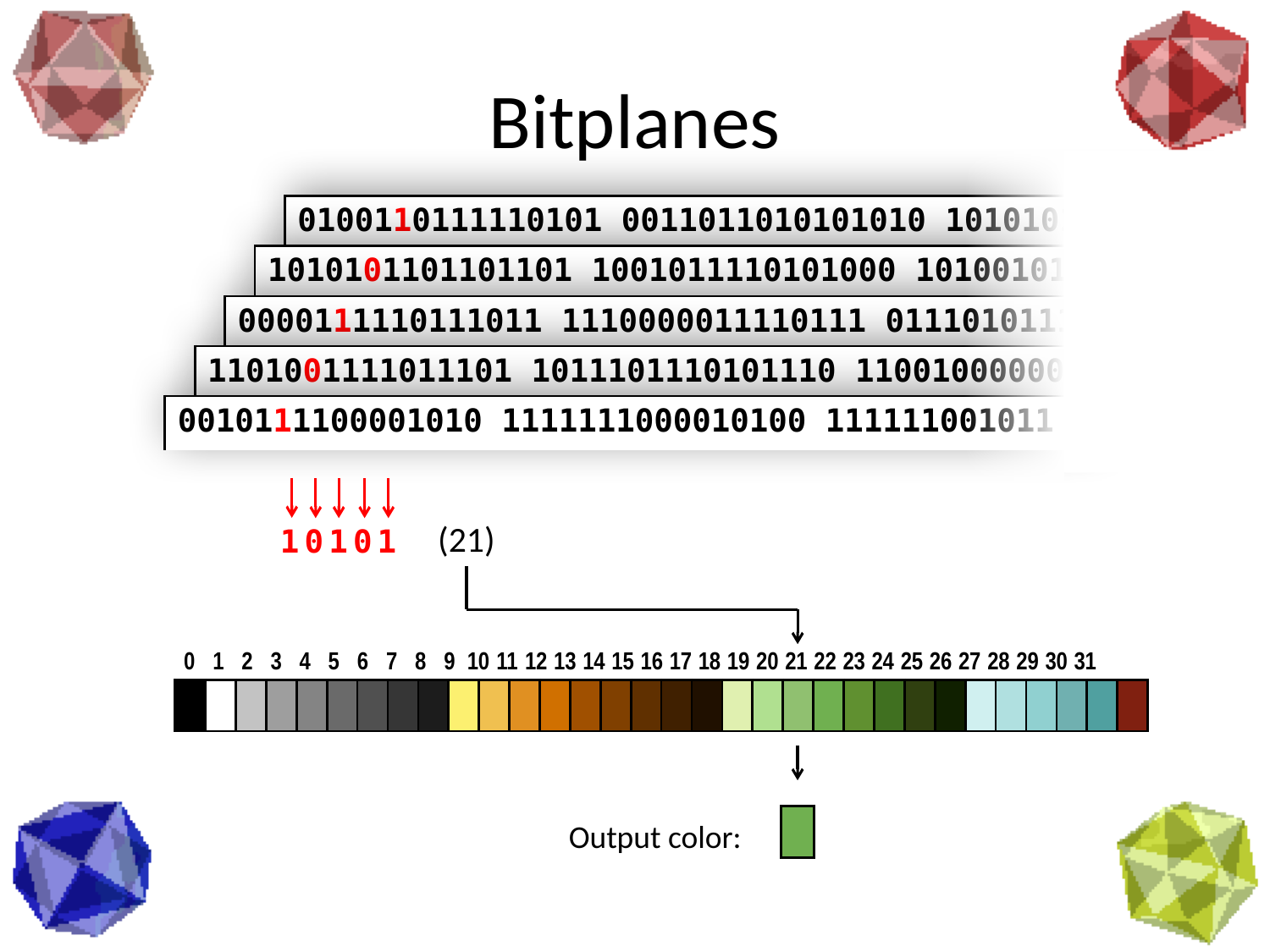

# Bitplanes

| 0100110111110101 0011011010101010 101010101010 |
| --- |
| 1010101101101101 1001011110101000 101001010000 |
| --- |
| 0000111110111011 1110000011110111 011101011111 |
| --- |
| 1101001111011101 1011101110101110 110010000001 |
| --- |
| 0010111100001010 1111111000010100 111111001011 |
| --- |
(21)
10101
| 0 | 1 | 2 | 3 | 4 | 5 | 6 | 7 | 8 | 9 | 10 | 11 | 12 | 13 | 14 | 15 | 16 | 17 | 18 | 19 | 20 | 21 | 22 | 23 | 24 | 25 | 26 | 27 | 28 | 29 | 30 | 31 |
| --- | --- | --- | --- | --- | --- | --- | --- | --- | --- | --- | --- | --- | --- | --- | --- | --- | --- | --- | --- | --- | --- | --- | --- | --- | --- | --- | --- | --- | --- | --- | --- |
|  |  |  |  |  |  |  |  |  |  |  |  |  |  |  |  |  |  |  |  |  |  |  |  |  |  |  |  |  |  |  |  |
| --- | --- | --- | --- | --- | --- | --- | --- | --- | --- | --- | --- | --- | --- | --- | --- | --- | --- | --- | --- | --- | --- | --- | --- | --- | --- | --- | --- | --- | --- | --- | --- |
|  |
| --- |
Output color: